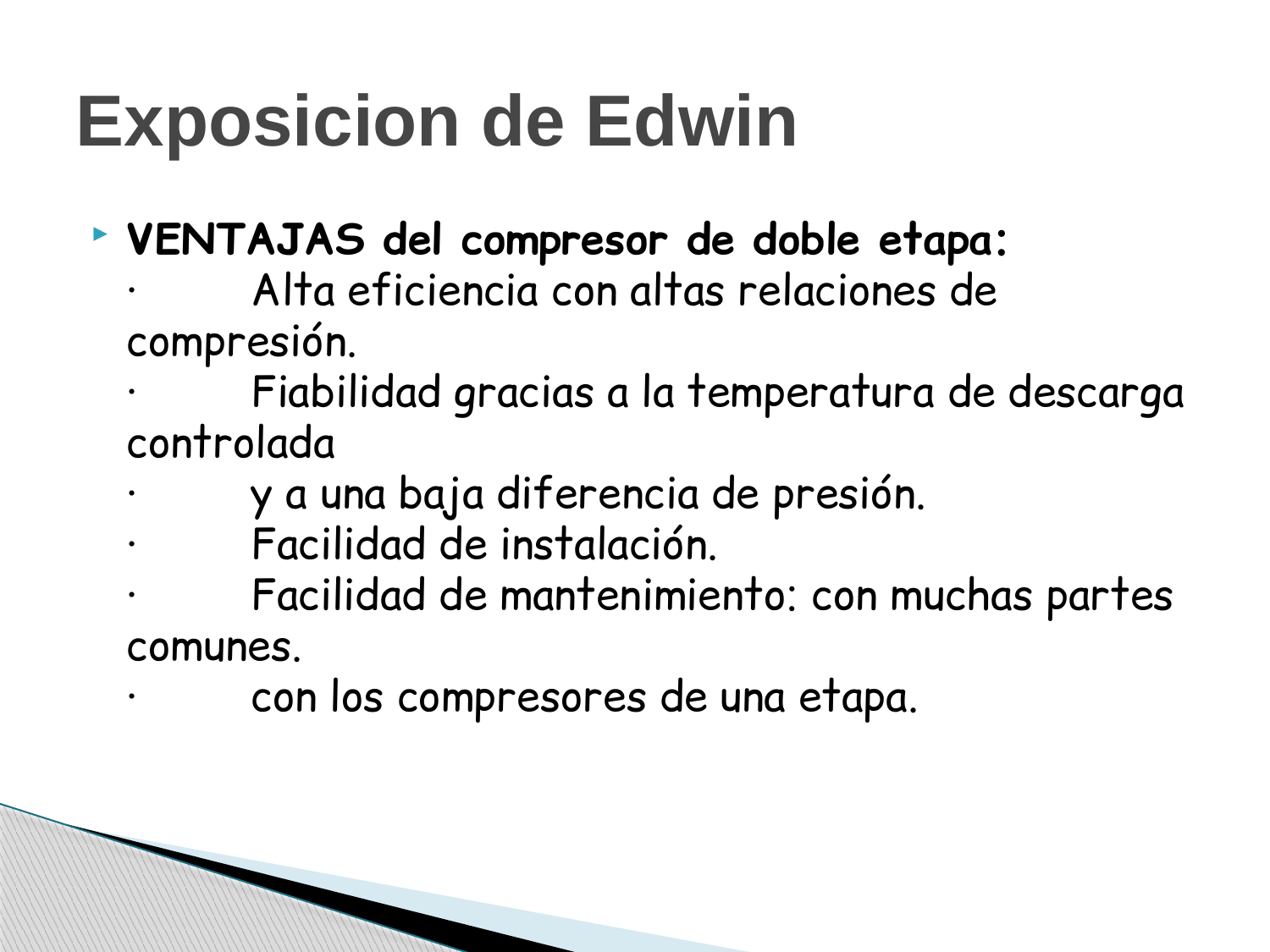

# Exposicion de Edwin
VENTAJAS del compresor de doble etapa:
·         Alta eficiencia con altas relaciones de  compresión.
·         Fiabilidad gracias a la temperatura de descarga controlada
·         y a una baja diferencia de presión.
·         Facilidad de instalación.
·         Facilidad de mantenimiento: con muchas partes comunes.
·         con los compresores de una etapa.